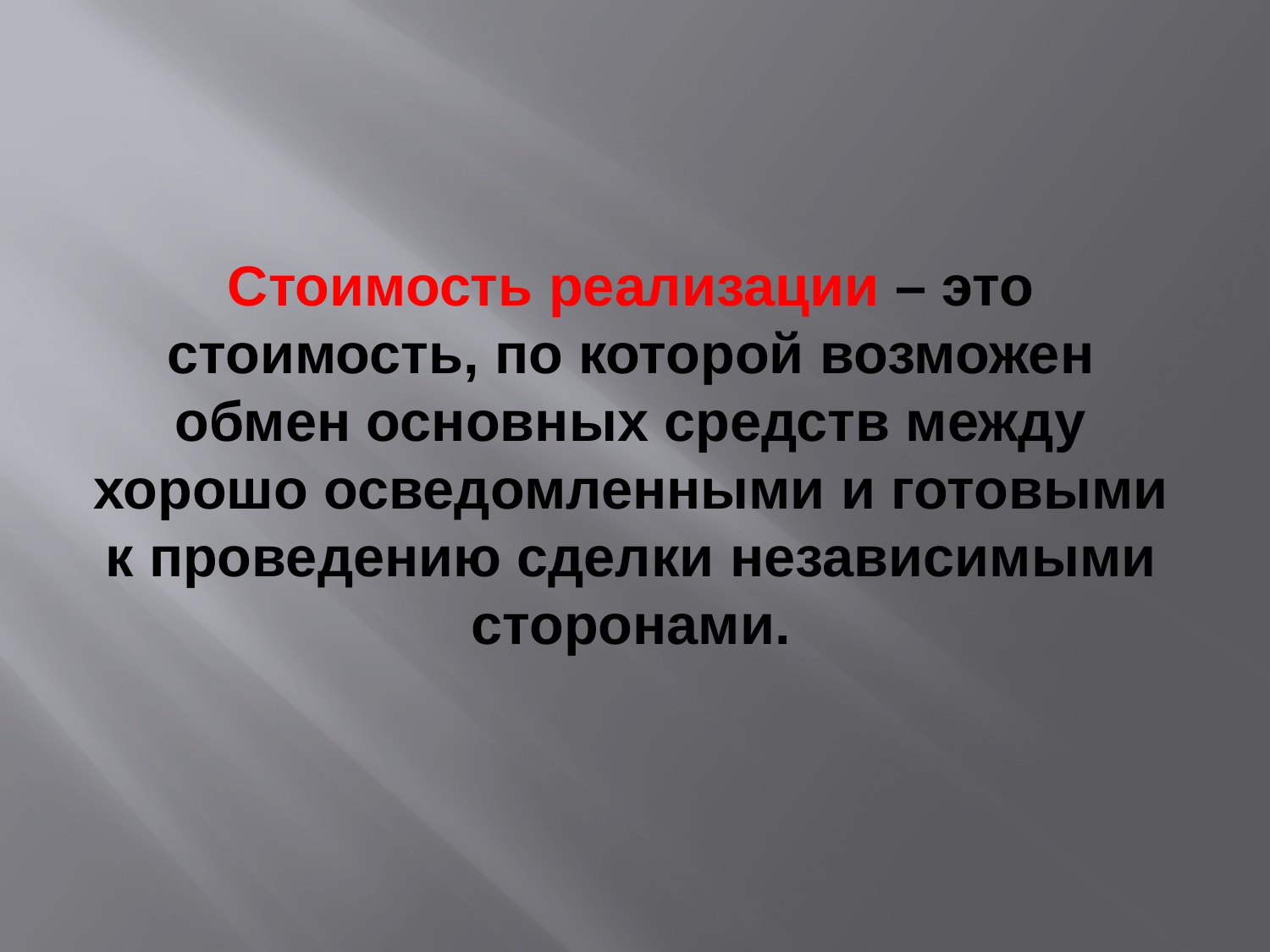

# Стоимость реализации – это стоимость, по которой возможен обмен основных средств между хорошо осведомленными и готовыми к проведению сделки независимыми сторонами.